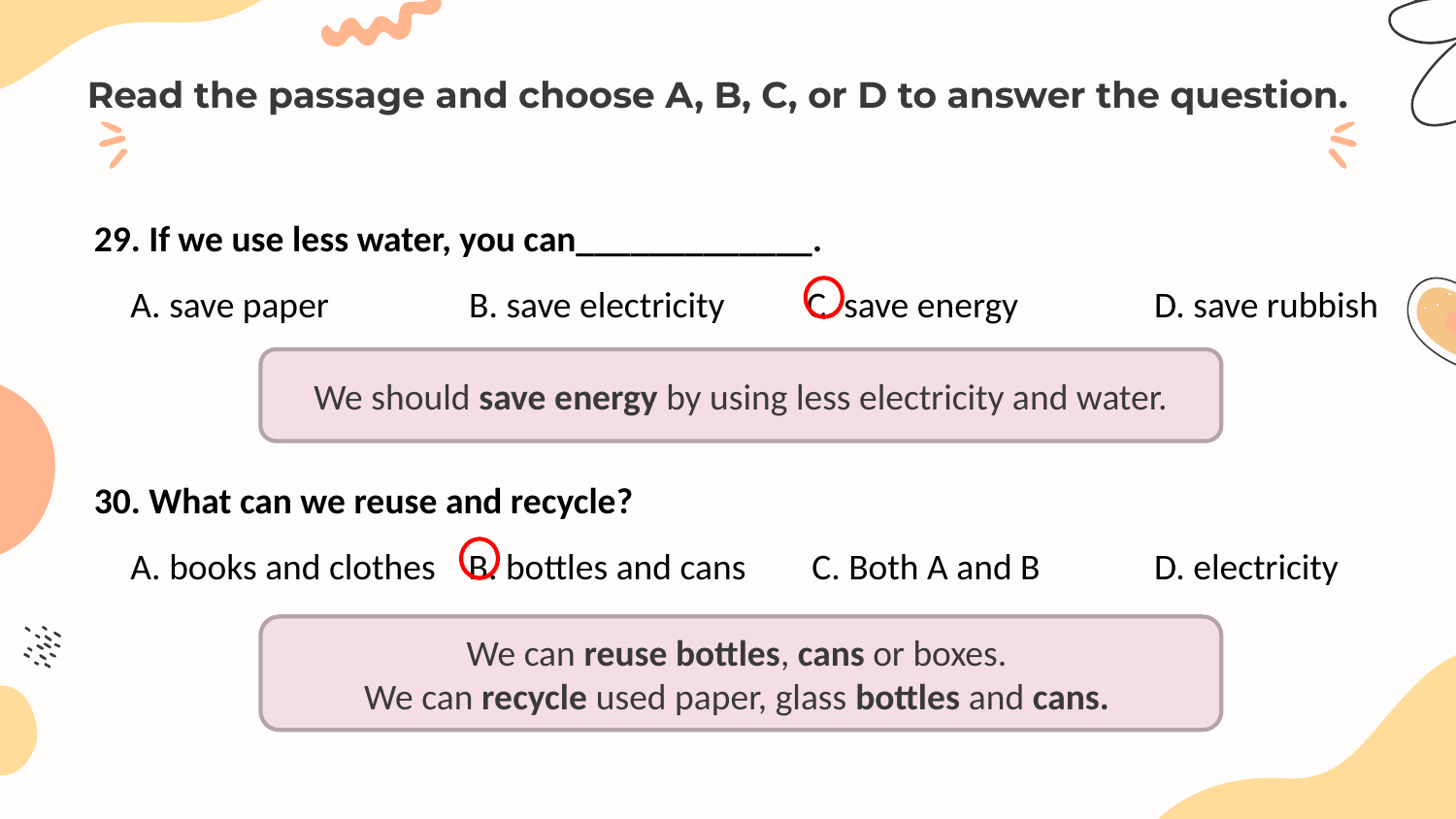

Read the passage and choose A, B, C, or D to answer the question.
29. If we use less water, you can_____________.
	A. save paper                 B. save electricity          C. save energy    	     D. save rubbish

30. What can we reuse and recycle?
	A. books and clothes    B. bottles and cans        C. Both A and B	     D. electricity

We should save energy by using less electricity and water.

We can reuse bottles, cans or boxes.
We can recycle used paper, glass bottles and cans.